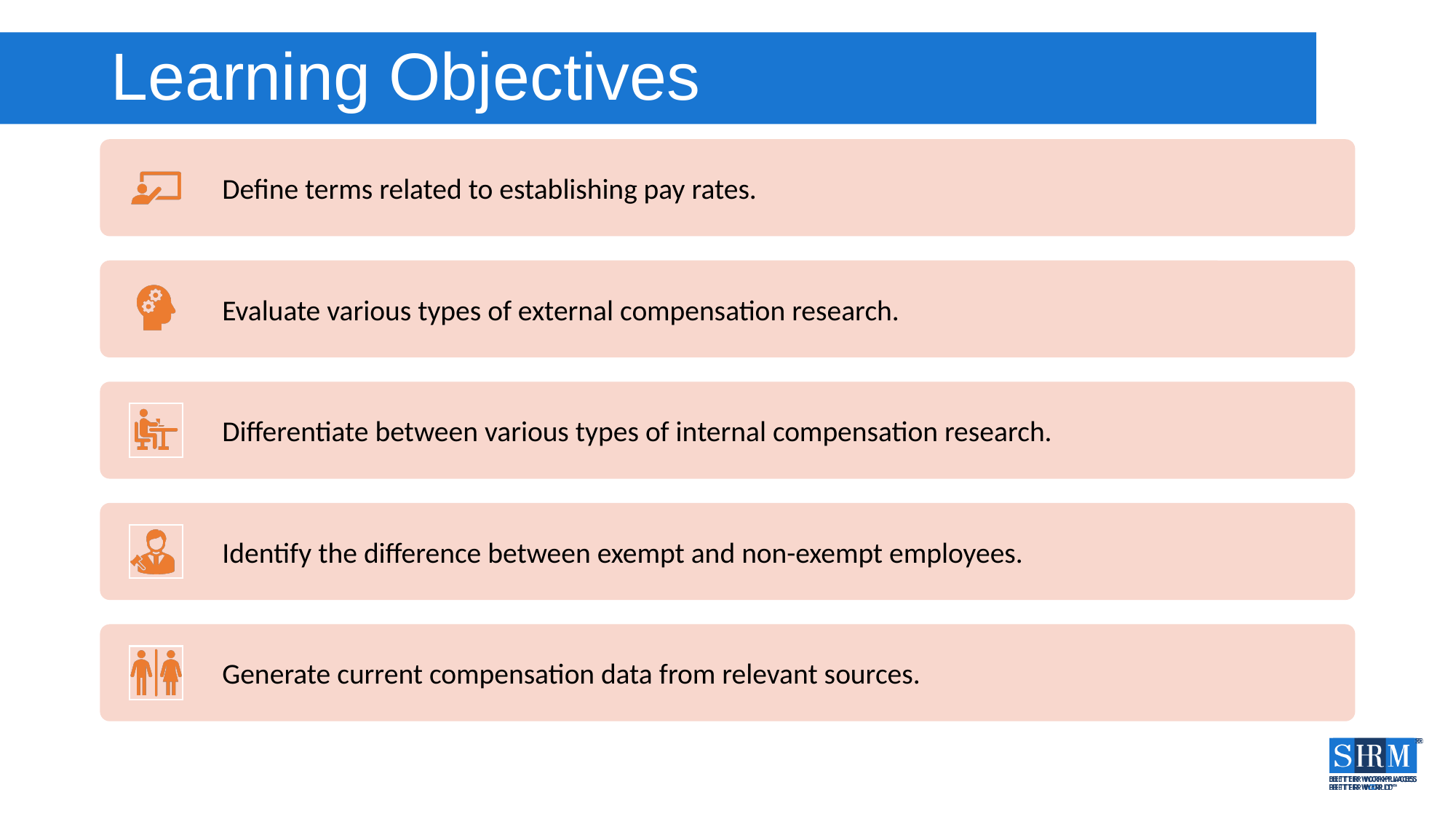

# Learning Objectives
Define terms related to establishing pay rates.
Evaluate various types of external compensation research.
Differentiate between various types of internal compensation research.
Identify the difference between exempt and non-exempt employees.
Generate current compensation data from relevant sources.